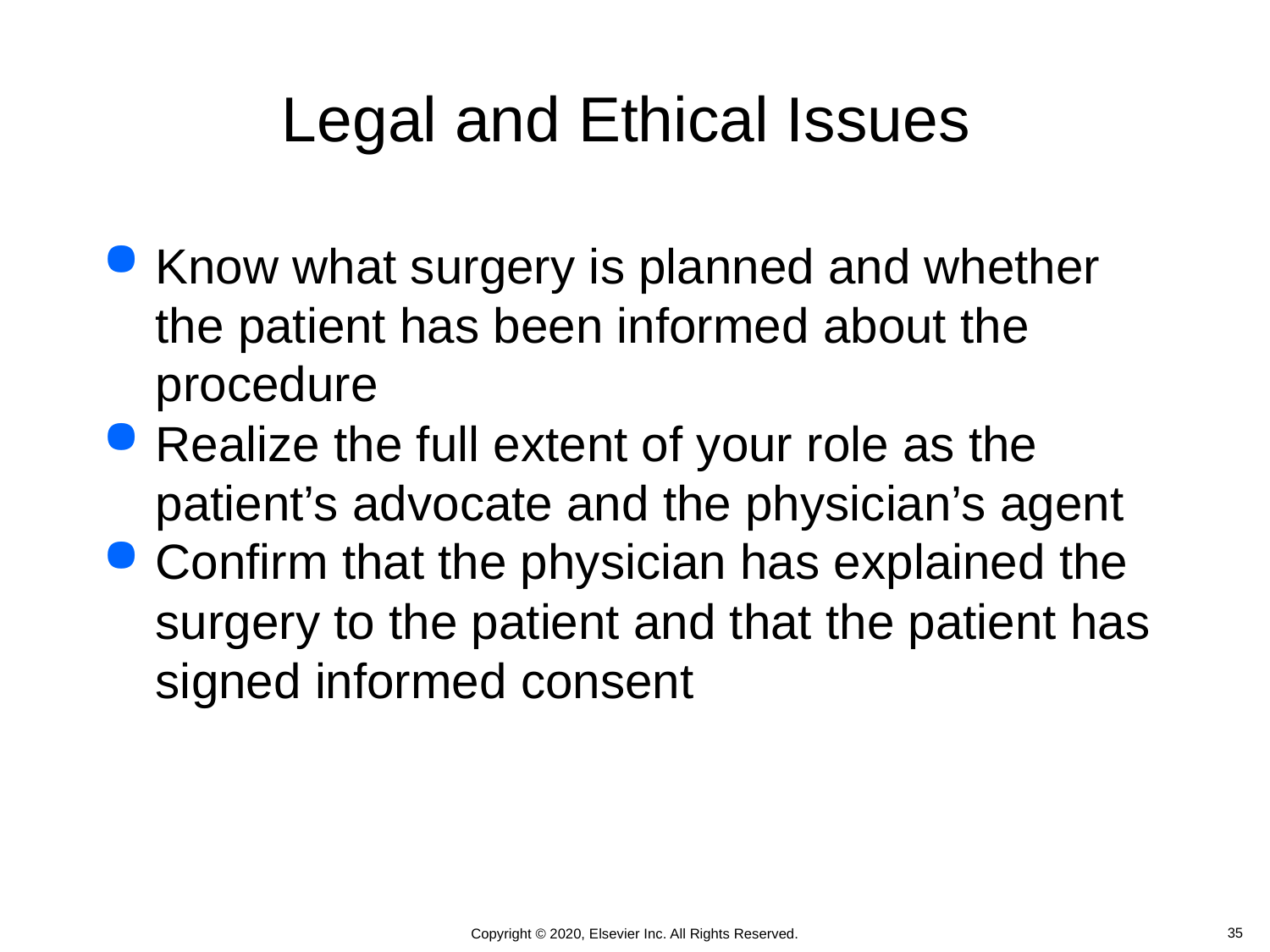

# Legal and Ethical Issues
Know what surgery is planned and whether the patient has been informed about the procedure
Realize the full extent of your role as the patient’s advocate and the physician’s agent
Confirm that the physician has explained the surgery to the patient and that the patient has signed informed consent
 35